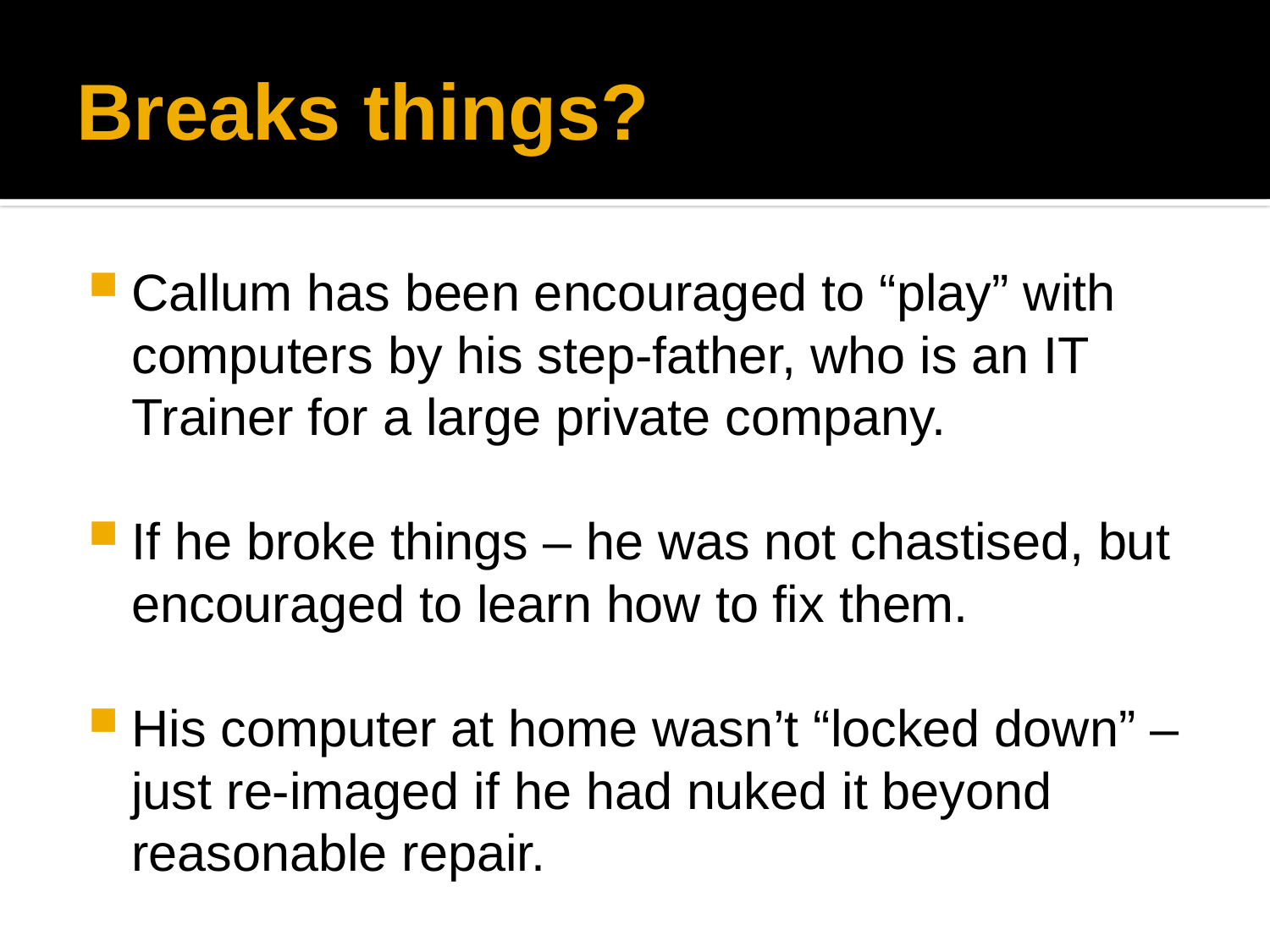

# Breaks things?
Callum has been encouraged to “play” with computers by his step-father, who is an IT Trainer for a large private company.

If he broke things – he was not chastised, but encouraged to learn how to fix them.

His computer at home wasn’t “locked down” – just re-imaged if he had nuked it beyond reasonable repair.